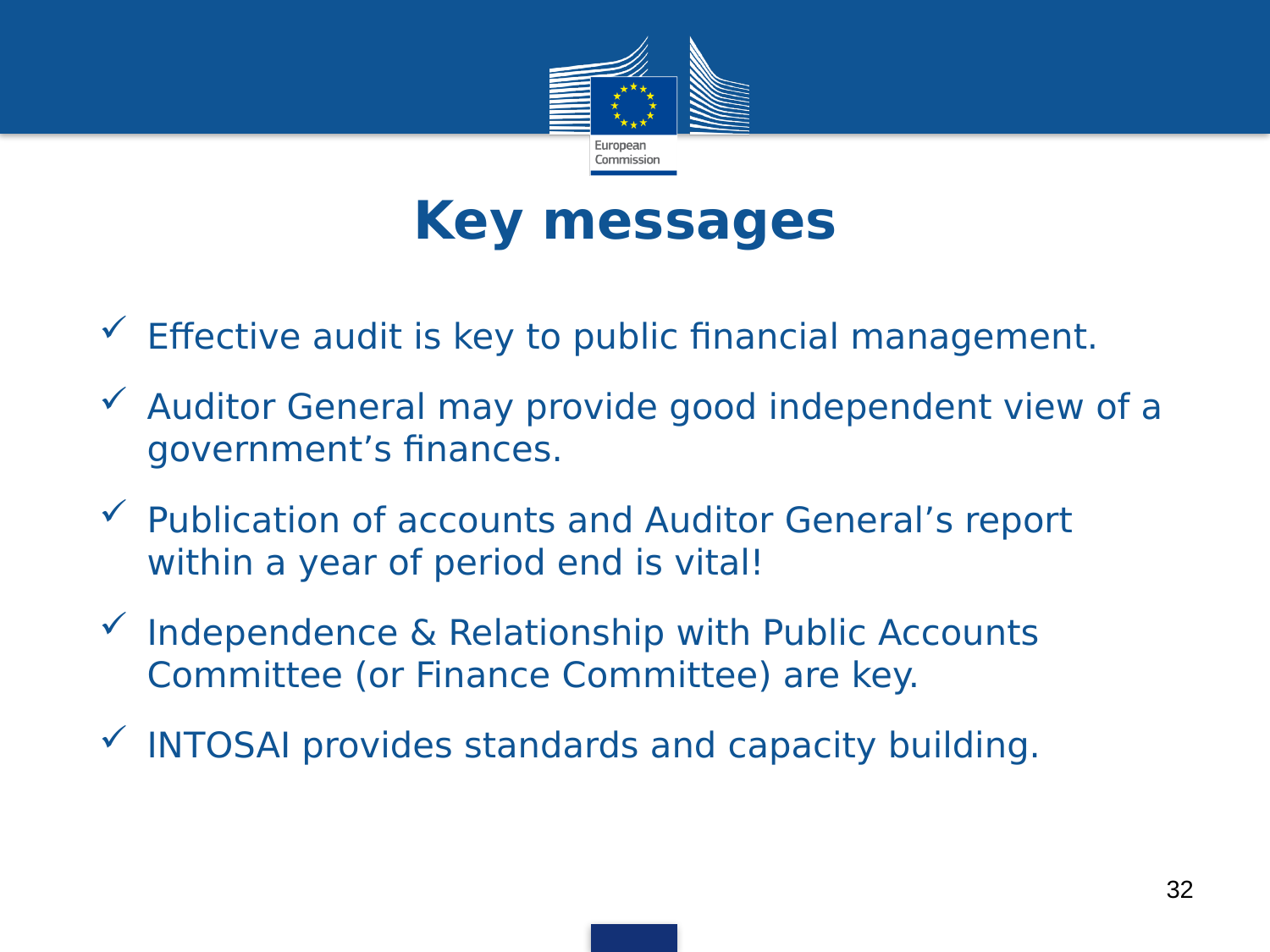

# Key messages
Effective audit is key to public financial management.
Auditor General may provide good independent view of a government’s finances.
Publication of accounts and Auditor General’s report within a year of period end is vital!
Independence & Relationship with Public Accounts Committee (or Finance Committee) are key.
INTOSAI provides standards and capacity building.

32